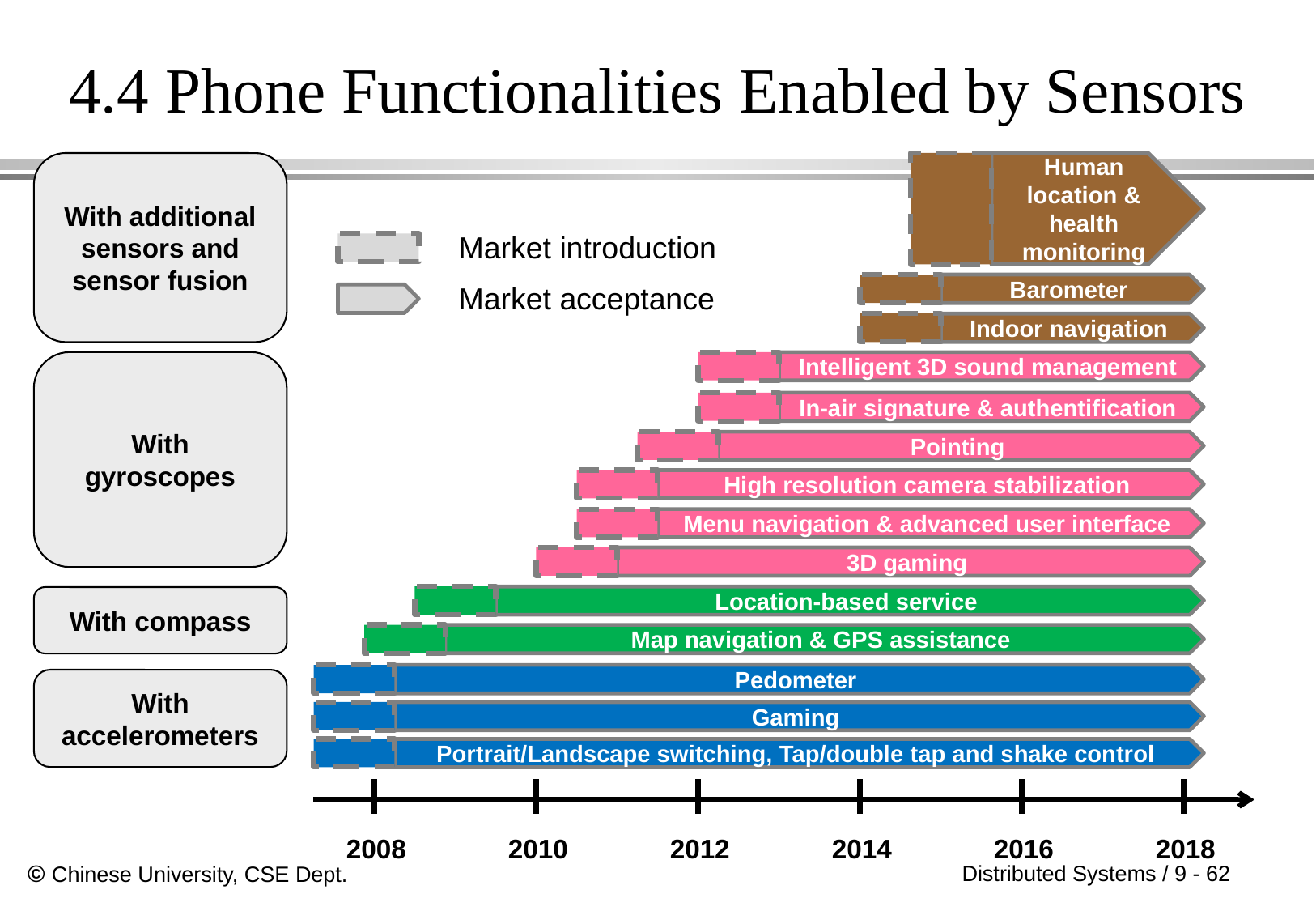

4.4 Phone Functionalities Enabled by Sensors
With additional sensors and sensor fusion

Human location & health monitoring
Market introduction

Market acceptance

Barometer

Indoor navigation
With gyroscopes

Intelligent 3D sound management

In-air signature & authentification

Pointing

High resolution camera stabilization

Menu navigation & advanced user interface

3D gaming

Location-based service
With compass

Map navigation & GPS assistance

Pedometer
With accelerometers

Gaming

Portrait/Landscape switching, Tap/double tap and shake control
2008
2010
2012
2014
2016
2018